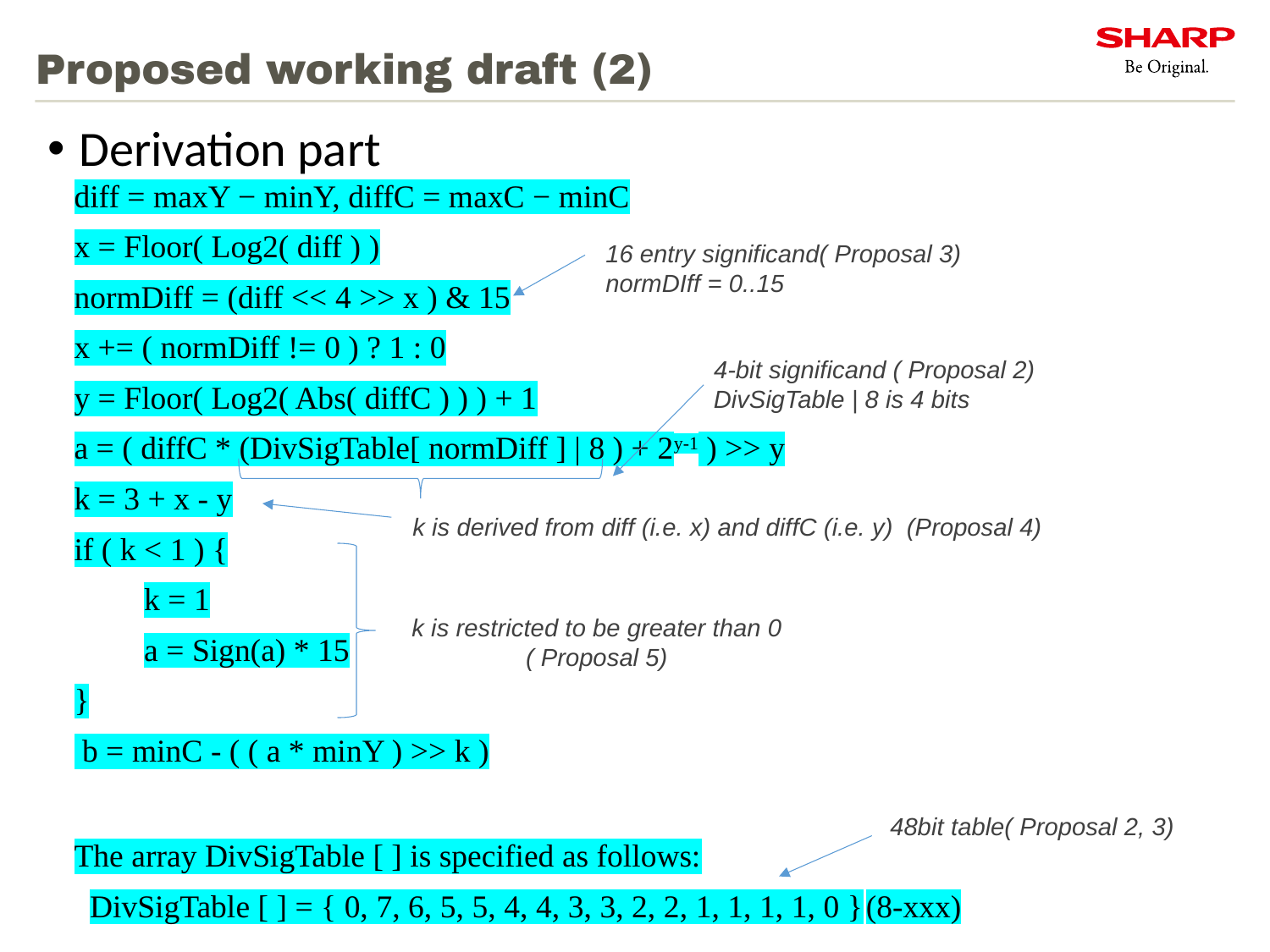

# Proposed working draft (2)
Derivation part
diff = maxY − minY, diffC = maxC − minC
x = Floor( Log2( diff ) )
normDiff = (diff << 4 >> x ) & 15
x += ( normDiff != 0 ) ? 1 : 0
y = Floor( Log2( Abs( diffC ) ) ) + 1
a = ( diffC * (DivSigTable[ normDiff ] | 8 ) + 2y-1 ) >> y
k = 3 + x - y
if ( k < 1 ) {
	k = 1
	a = Sign(a) * 15
}
 b = minC - ( ( a * minY ) >> k )

The array DivSigTable [ ] is specified as follows:
DivSigTable [ ] = { 0, 7, 6, 5, 5, 4, 4, 3, 3, 2, 2, 1, 1, 1, 1, 0 }	(8-xxx)
16 entry significand( Proposal 3)
normDIff = 0..15

4-bit significand ( Proposal 2)
DivSigTable | 8 is 4 bits
k is derived from diff (i.e. x) and diffC (i.e. y)  (Proposal 4)

k is restricted to be greater than 0
( Proposal 5)
48bit table( Proposal 2, 3)